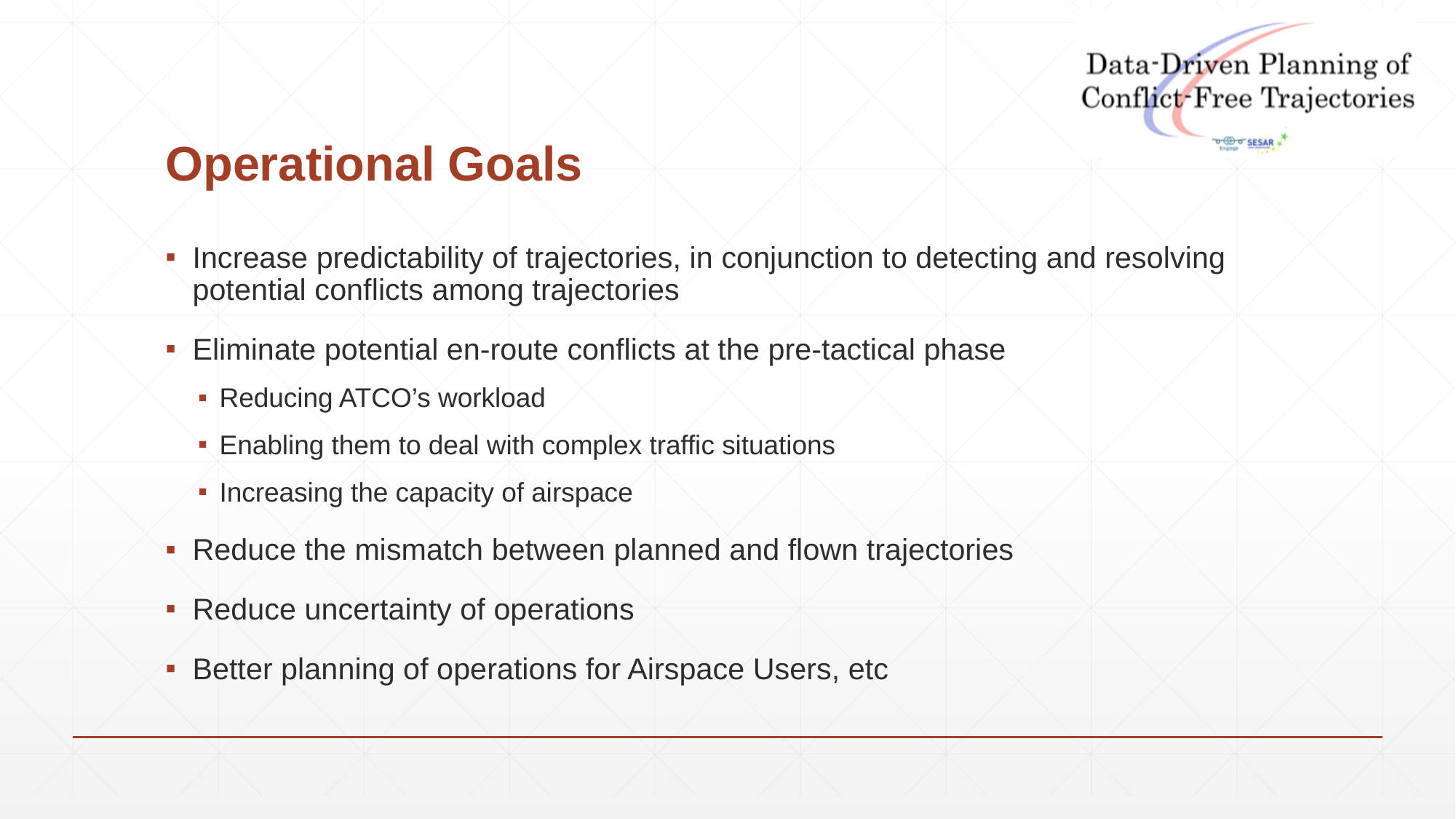

# Operational Goals
Increase predictability of trajectories, in conjunction to detecting and resolving potential conflicts among trajectories
Eliminate potential en-route conflicts at the pre-tactical phase
Reducing ATCO’s workload
Enabling them to deal with complex traffic situations
Increasing the capacity of airspace
Reduce the mismatch between planned and flown trajectories
Reduce uncertainty of operations
Better planning of operations for Airspace Users, etc